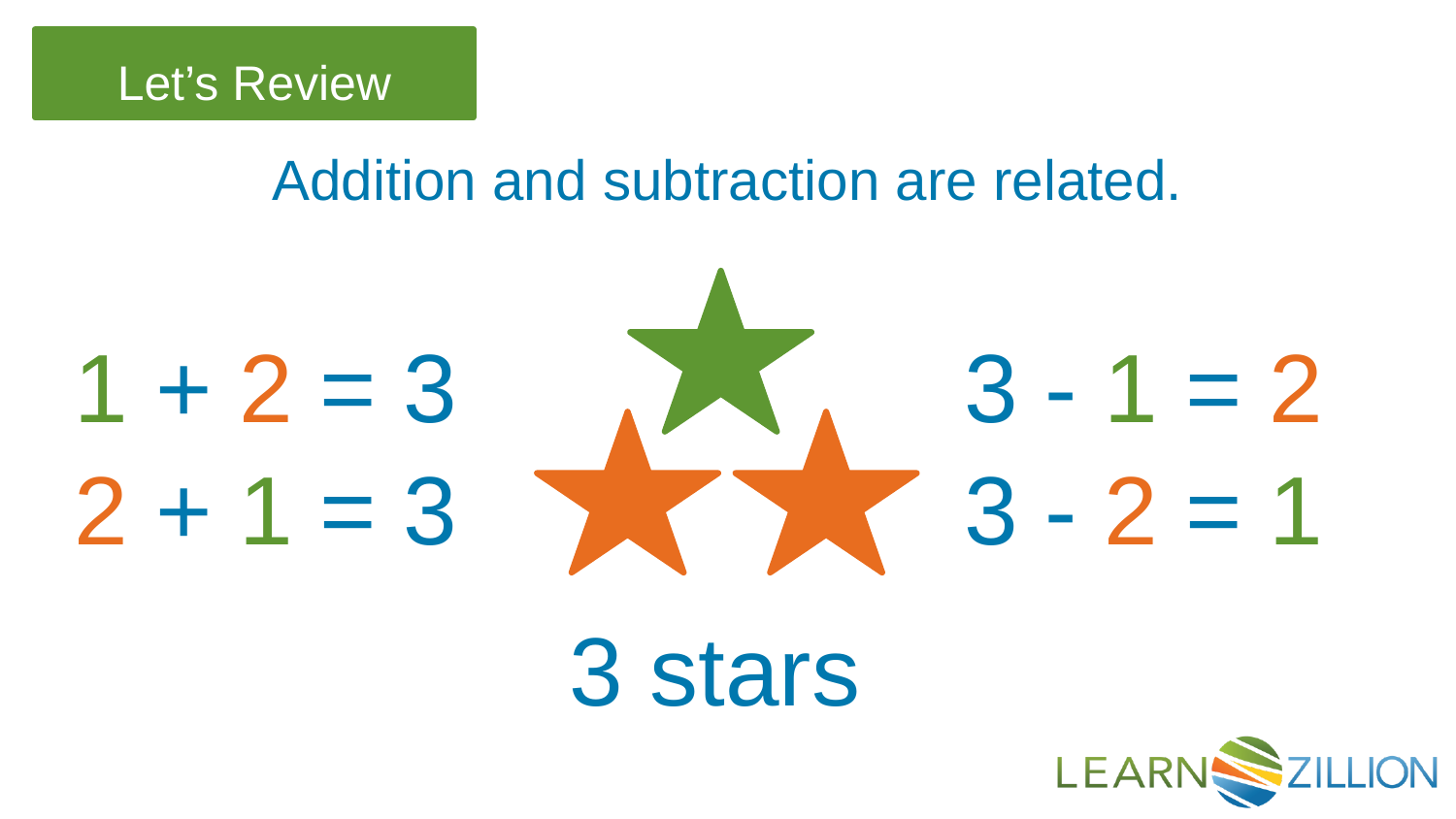

Addition and subtraction are related.

1 + 2 = 3
3 - 1 = 2
2 + 1 = 3
3 - 2 = 1
3 stars